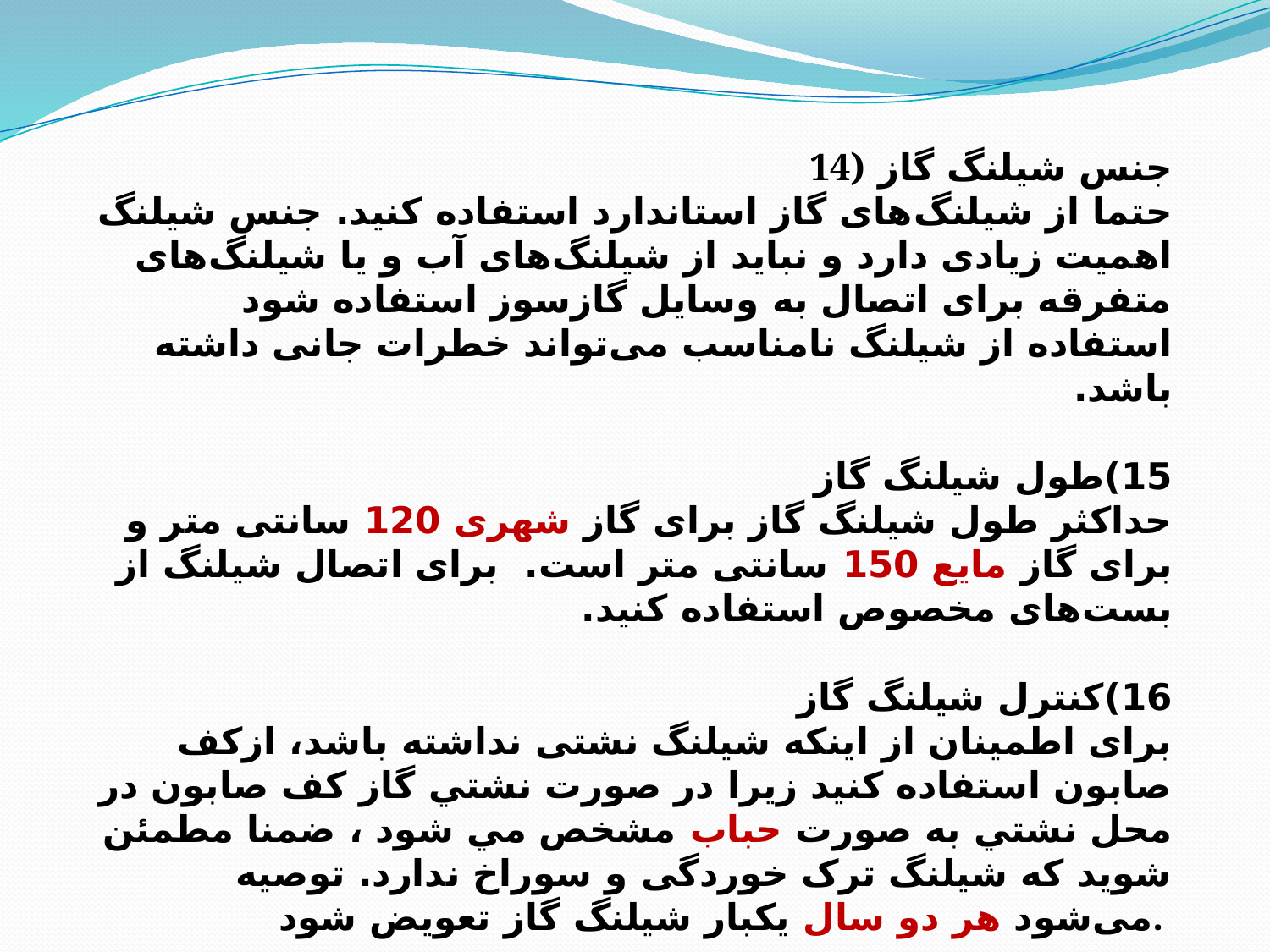

14)جنس شیلنگ گاز
حتما از شیلنگ‌های گاز استاندارد استفاده کنید. جنس شیلنگ اهمیت زیادی دارد و نباید از شیلنگ‌های آب و یا شیلنگ‌های متفرقه برای اتصال به وسایل گازسوز استفاده شود استفاده از شیلنگ نامناسب می‌تواند خطرات جانی داشته باشد.
 
15)طول شیلنگ گاز
حداکثر طول شیلنگ گاز برای گاز شهری 120 سانتی متر و برای گاز مایع 150 سانتی متر است.  برای اتصال شیلنگ از بست‌های مخصوص استفاده کنید.
 
16)کنترل شیلنگ گاز
برای اطمینان از اینکه شیلنگ نشتی نداشته باشد، ازکف صابون استفاده کنید زيرا در صورت نشتي گاز كف صابون در محل نشتي به صورت حباب مشخص مي شود ، ضمنا مطمئن شوید که شیلنگ ترک خوردگی و سوراخ ندارد. توصیه می‌شود هر دو سال یکبار شیلنگ گاز تعویض شود.